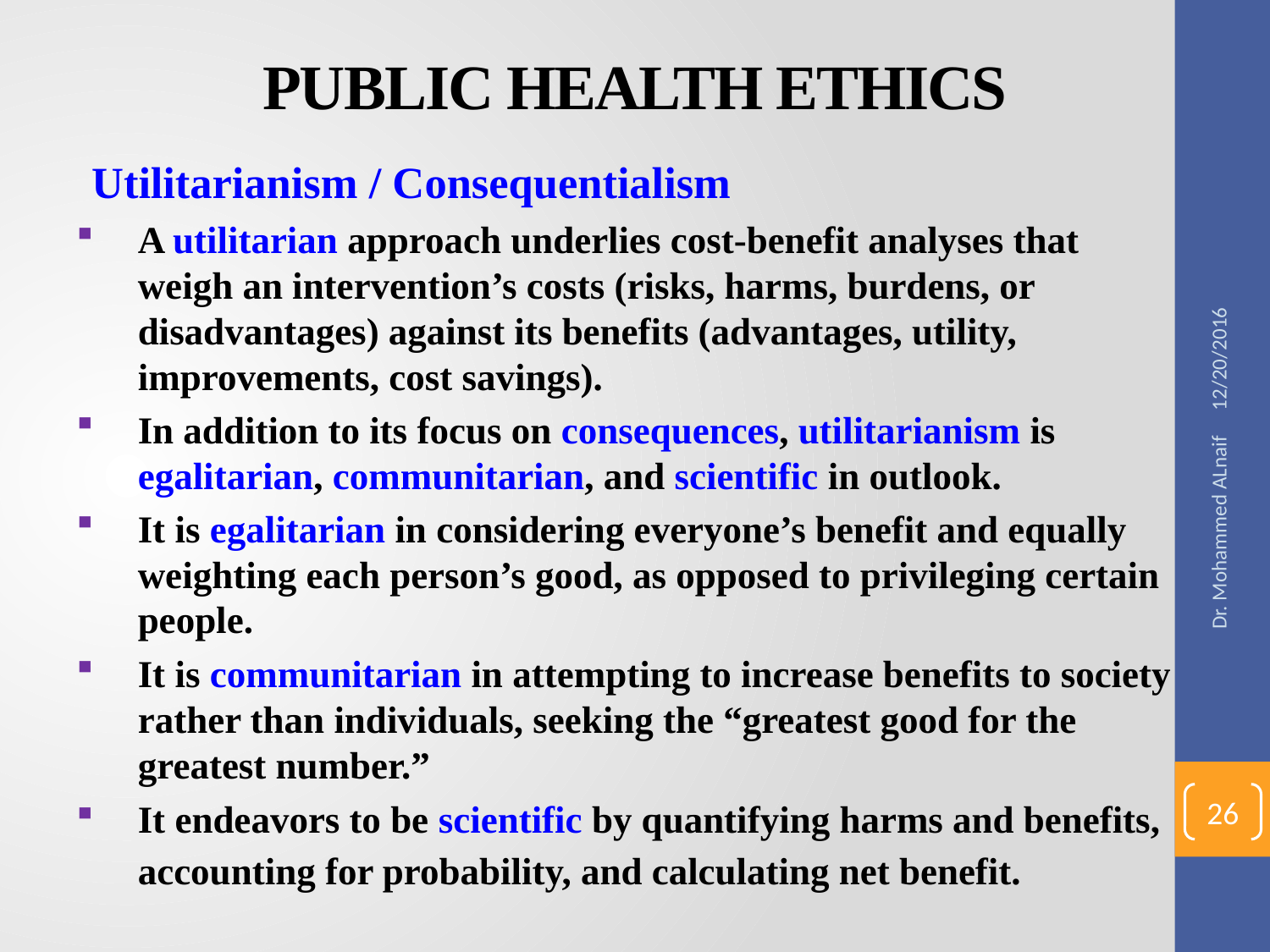

# PUBLIC HEALTH ETHICS
Utilitarianism / Consequentialism
A utilitarian approach underlies cost-benefit analyses that weigh an intervention’s costs (risks, harms, burdens, or disadvantages) against its benefits (advantages, utility, improvements, cost savings).
In addition to its focus on consequences, utilitarianism is egalitarian, communitarian, and scientific in outlook.
It is egalitarian in considering everyone’s benefit and equally weighting each person’s good, as opposed to privileging certain people.
It is communitarian in attempting to increase benefits to society rather than individuals, seeking the “greatest good for the greatest number.”
It endeavors to be scientific by quantifying harms and benefits, accounting for probability, and calculating net benefit.
12/20/2016
Dr. Mohammed ALnaif
26